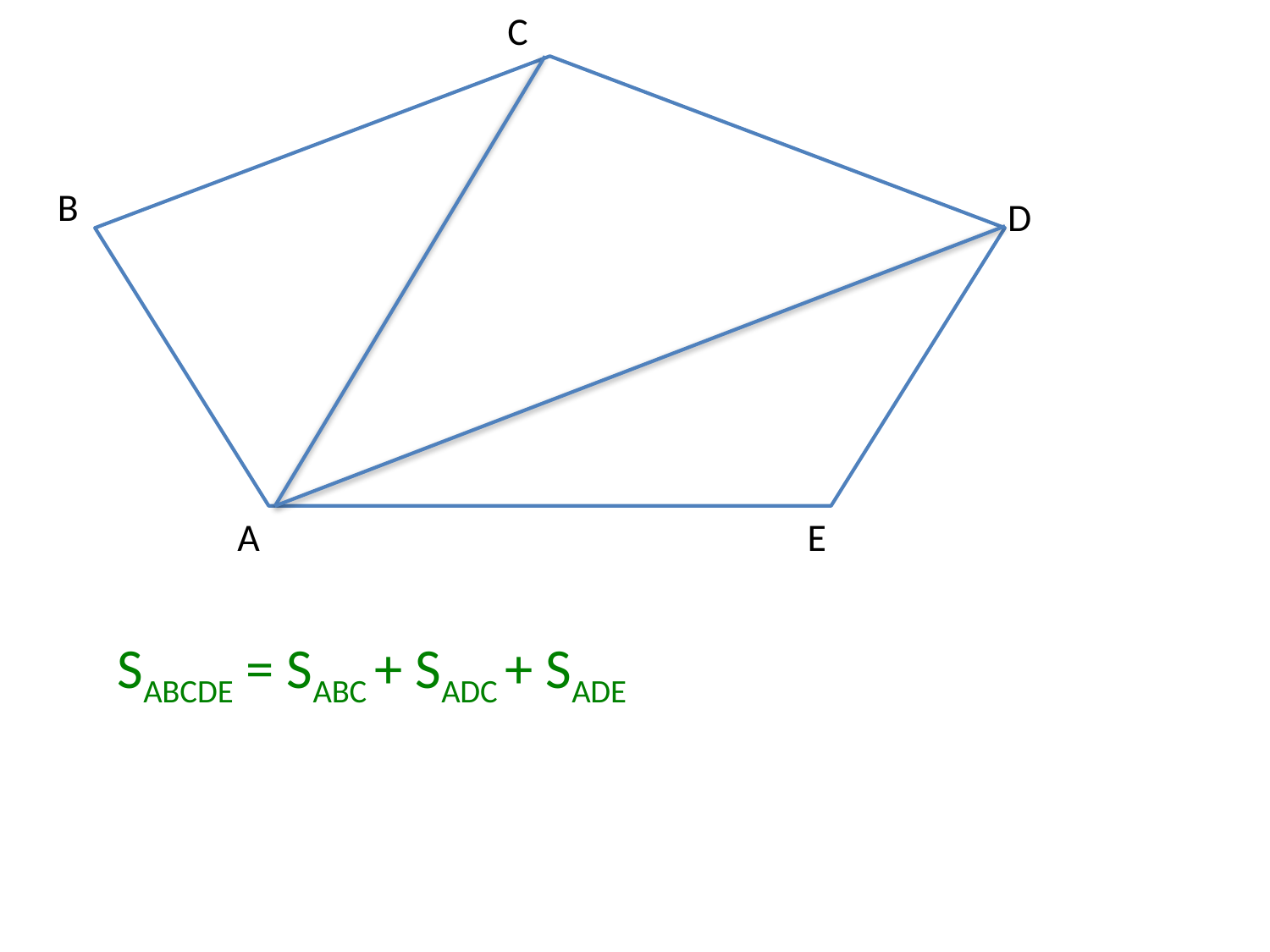

C

B
D

A
E
SABCDE = SABC + SADC + SADE